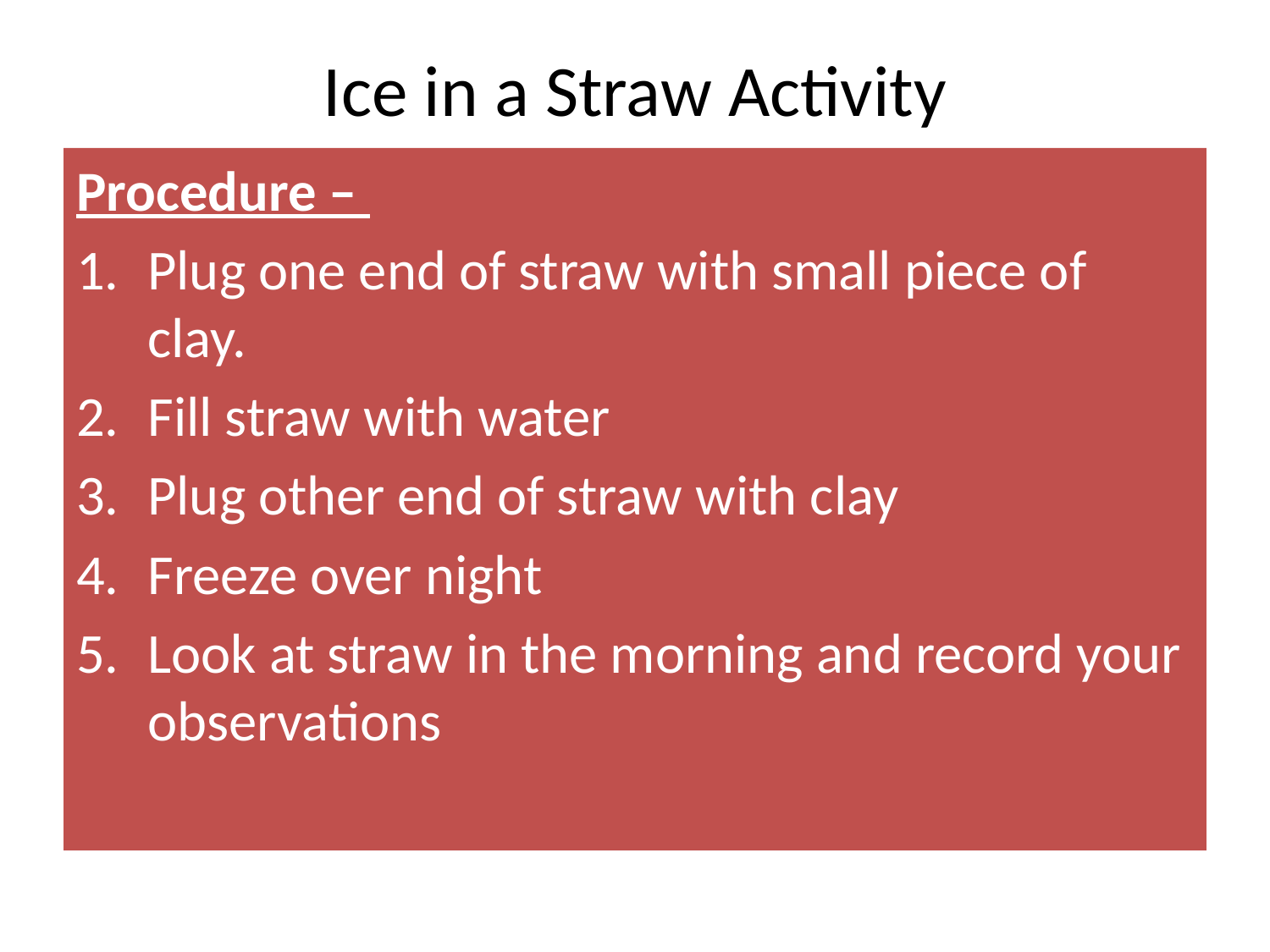

# Ice in a Straw Activity
Procedure –
Plug one end of straw with small piece of clay.
Fill straw with water
Plug other end of straw with clay
Freeze over night
Look at straw in the morning and record your observations